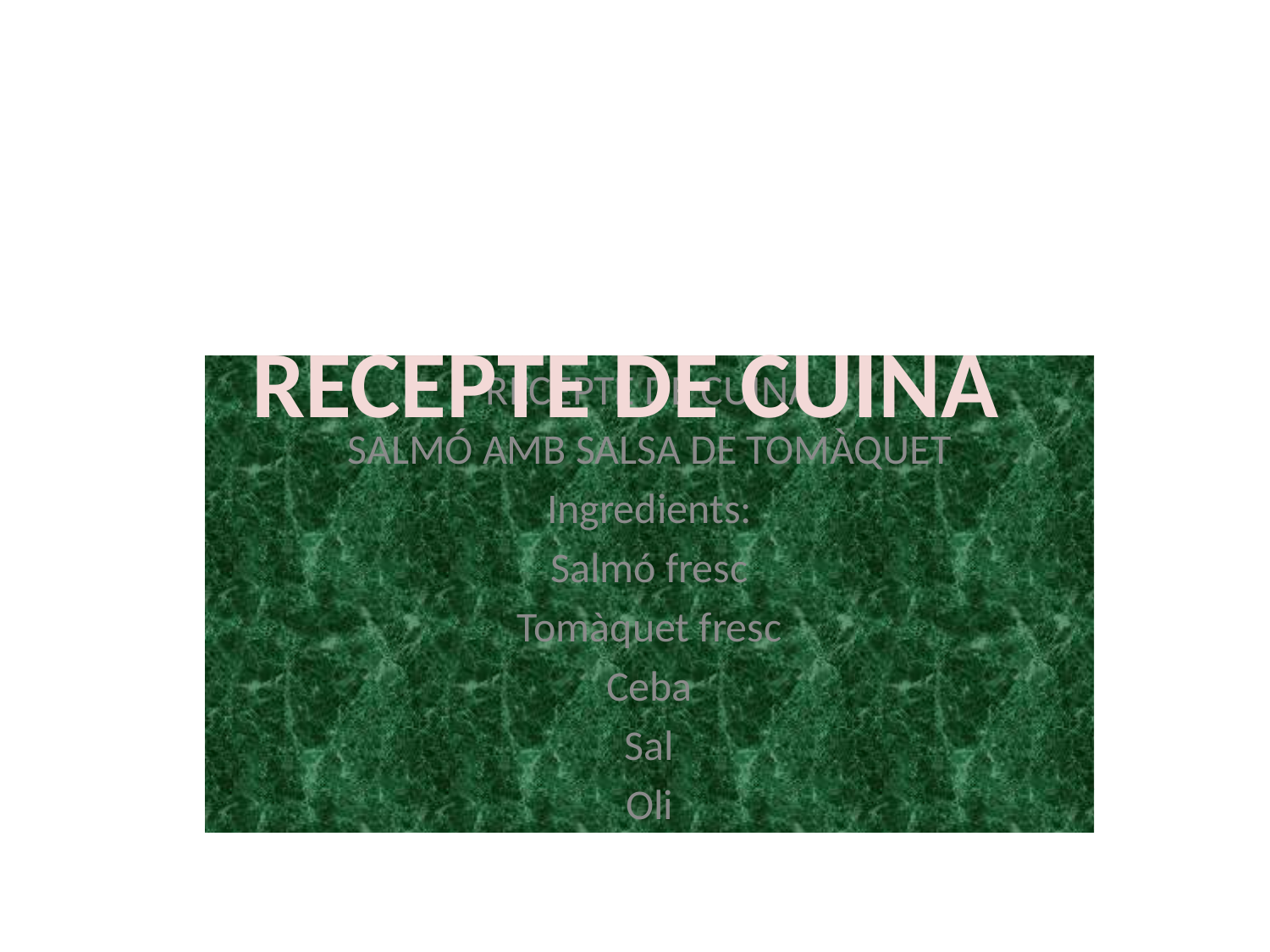

# RECEPTE DE CUINA
RECEPTE DE CUINA
RECEPTE DE CUINA
SALMÓ AMB SALSA DE TOMÀQUET
Ingredients:
Salmó fresc
Tomàquet fresc
Ceba
Sal
Oli